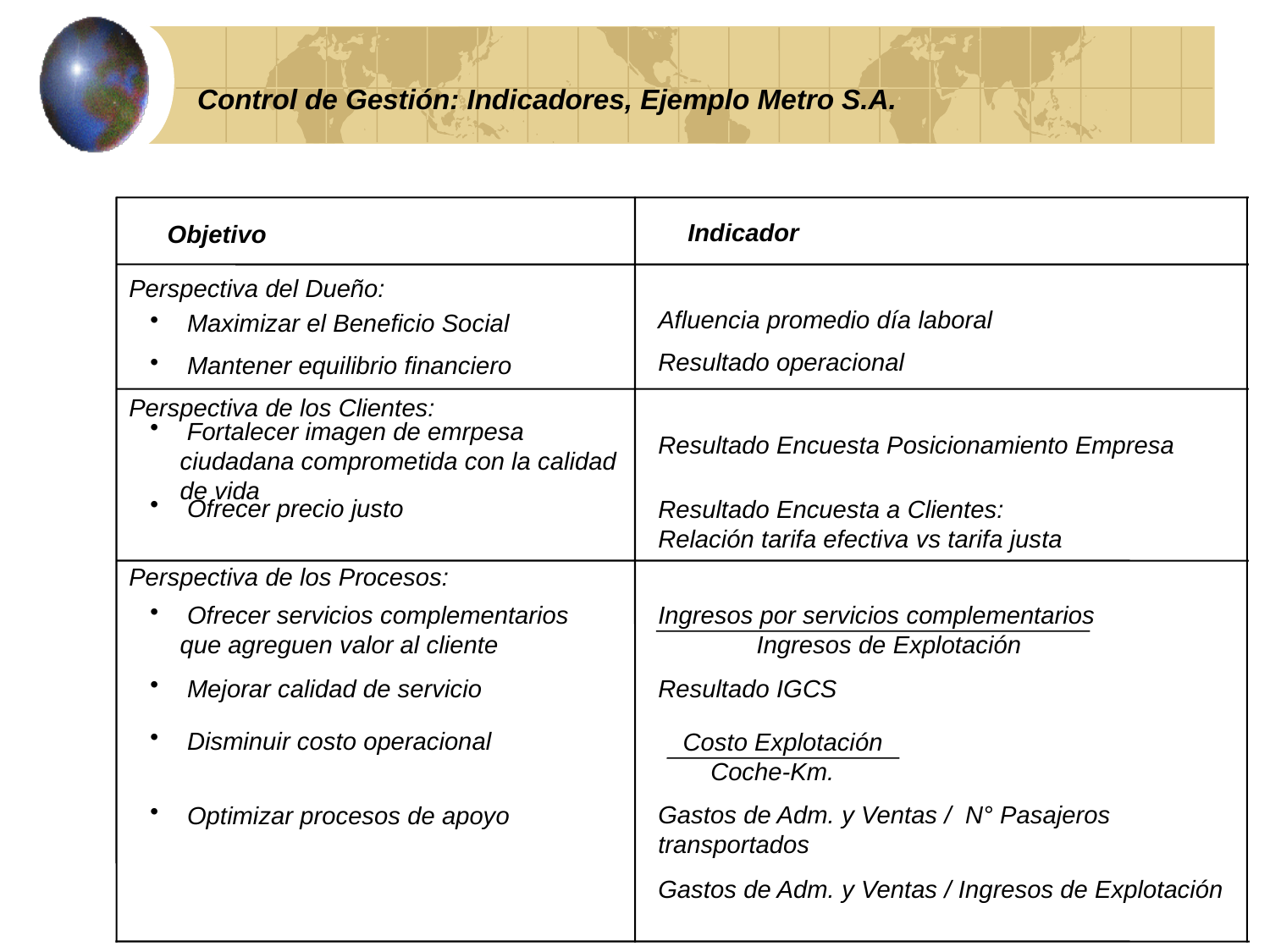

Control de Gestión: Indicadores, Ejemplo Metro S.A.

Indicador
Objetivo
Perspectiva del Dueño:

 Maximizar el Beneficio Social
Afluencia promedio día laboral
 Mantener equilibrio financiero
Resultado operacional
Perspectiva de los Clientes:

Resultado Encuesta Posicionamiento Empresa
 Fortalecer imagen de emrpesa ciudadana comprometida con la calidad de vida
 Ofrecer precio justo
Resultado Encuesta a Clientes:
Relación tarifa efectiva vs tarifa justa
Perspectiva de los Procesos:

Ingresos por servicios complementarios
Ingresos de Explotación
 Ofrecer servicios complementarios que agreguen valor al cliente

 Mejorar calidad de servicio
Resultado IGCS
 Disminuir costo operacional
   Costo Explotación
Coche-Km.

 Optimizar procesos de apoyo
Gastos de Adm. y Ventas /  N° Pasajeros transportados
Gastos de Adm. y Ventas / Ingresos de Explotación